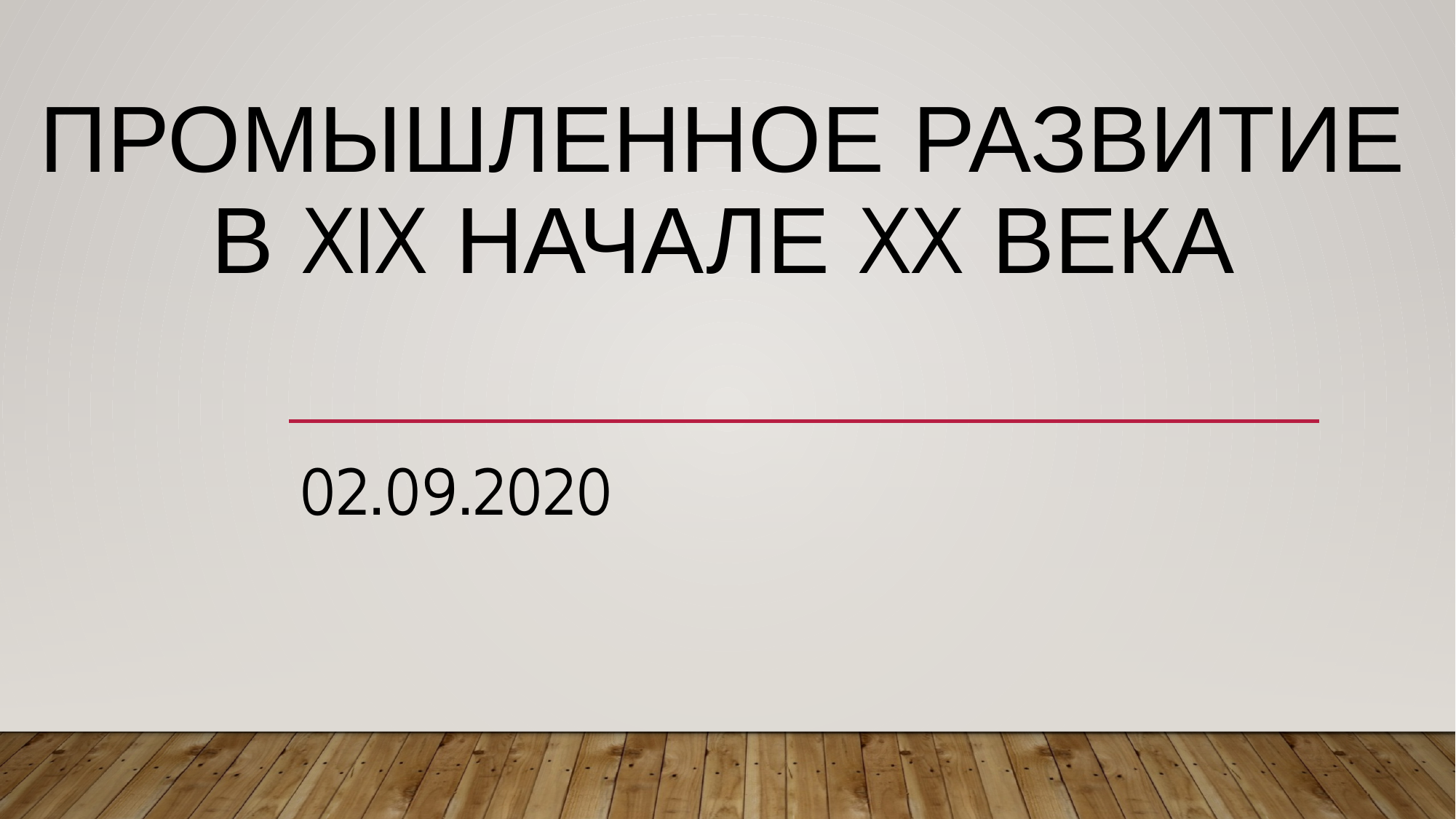

# Промышленное развитие в XIX начале XX века
02.09.2020